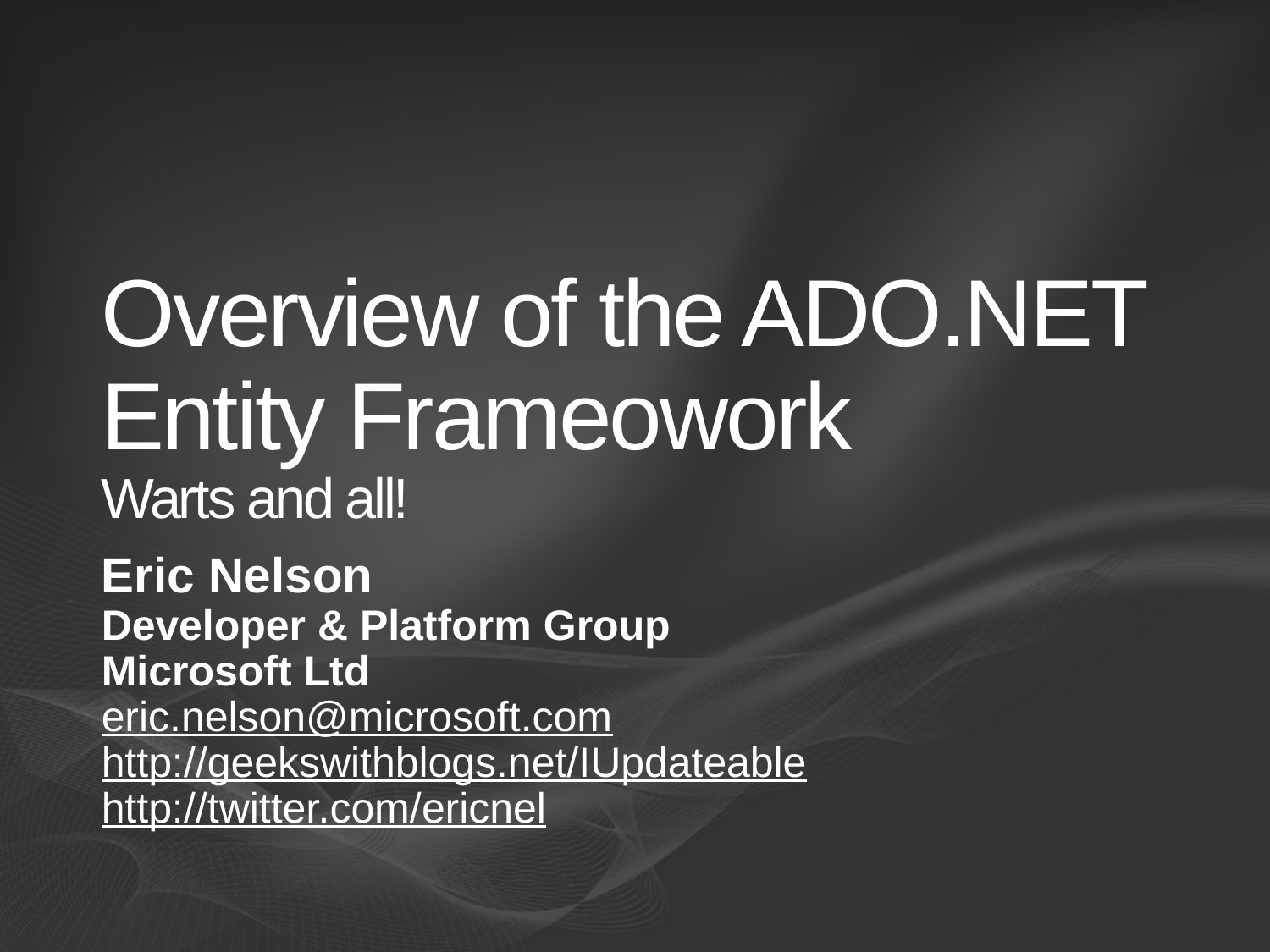

# Overview of the ADO.NET Entity Frameowork Warts and all!
Eric Nelson
Developer & Platform Group
Microsoft Ltd
eric.nelson@microsoft.com
http://geekswithblogs.net/IUpdateable
http://twitter.com/ericnel